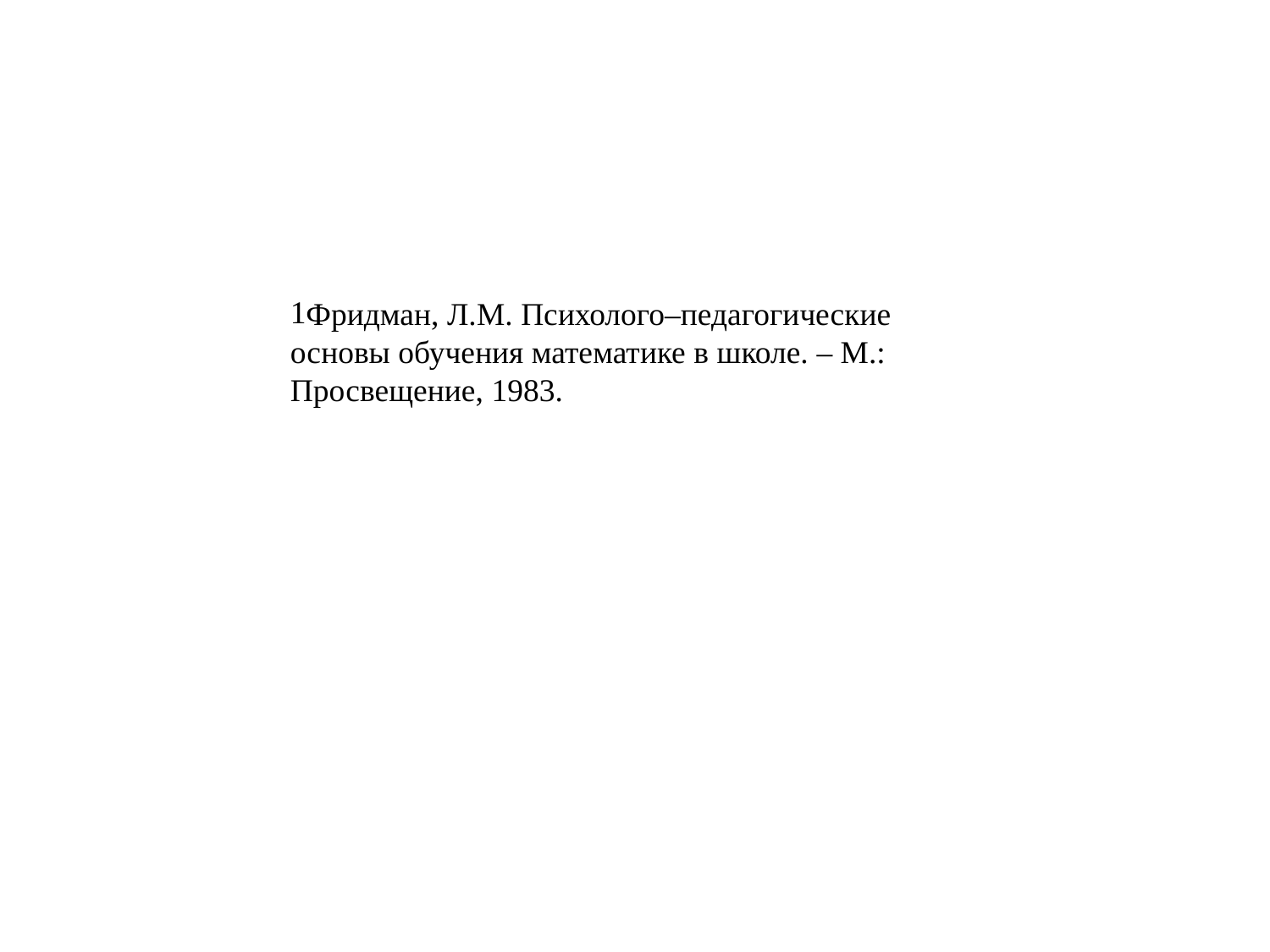

#

Фридман, Л.М. Психолого–педагогические основы обучения математике в школе. – М.: Просвещение, 1983.